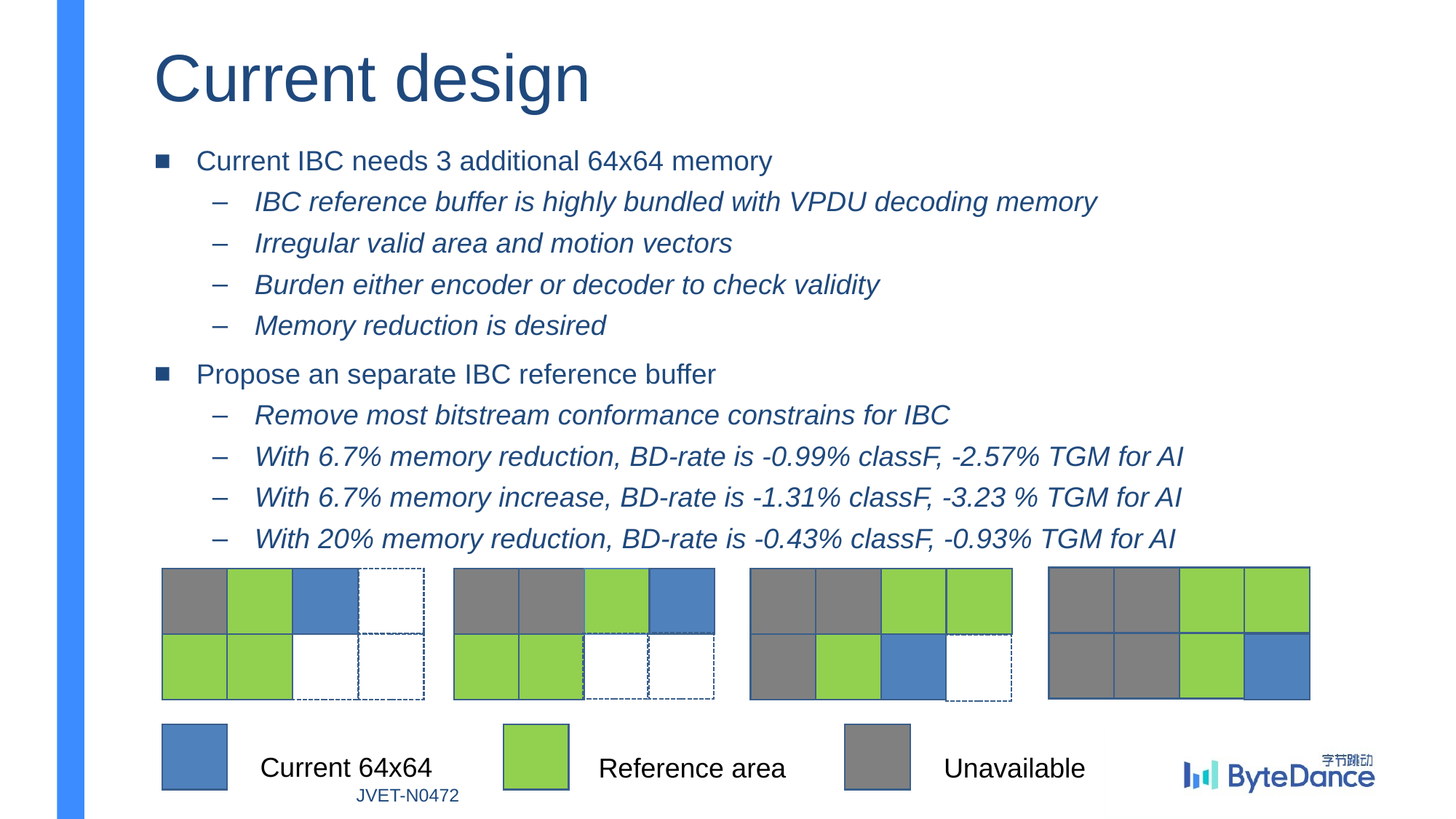

# Current design
Current IBC needs 3 additional 64x64 memory
IBC reference buffer is highly bundled with VPDU decoding memory
Irregular valid area and motion vectors
Burden either encoder or decoder to check validity
Memory reduction is desired
Propose an separate IBC reference buffer
Remove most bitstream conformance constrains for IBC
With 6.7% memory reduction, BD-rate is -0.99% classF, -2.57% TGM for AI
With 6.7% memory increase, BD-rate is -1.31% classF, -3.23 % TGM for AI
With 20% memory reduction, BD-rate is -0.43% classF, -0.93% TGM for AI

Current 64x64
Reference area
Unavailable
JVET-N0472